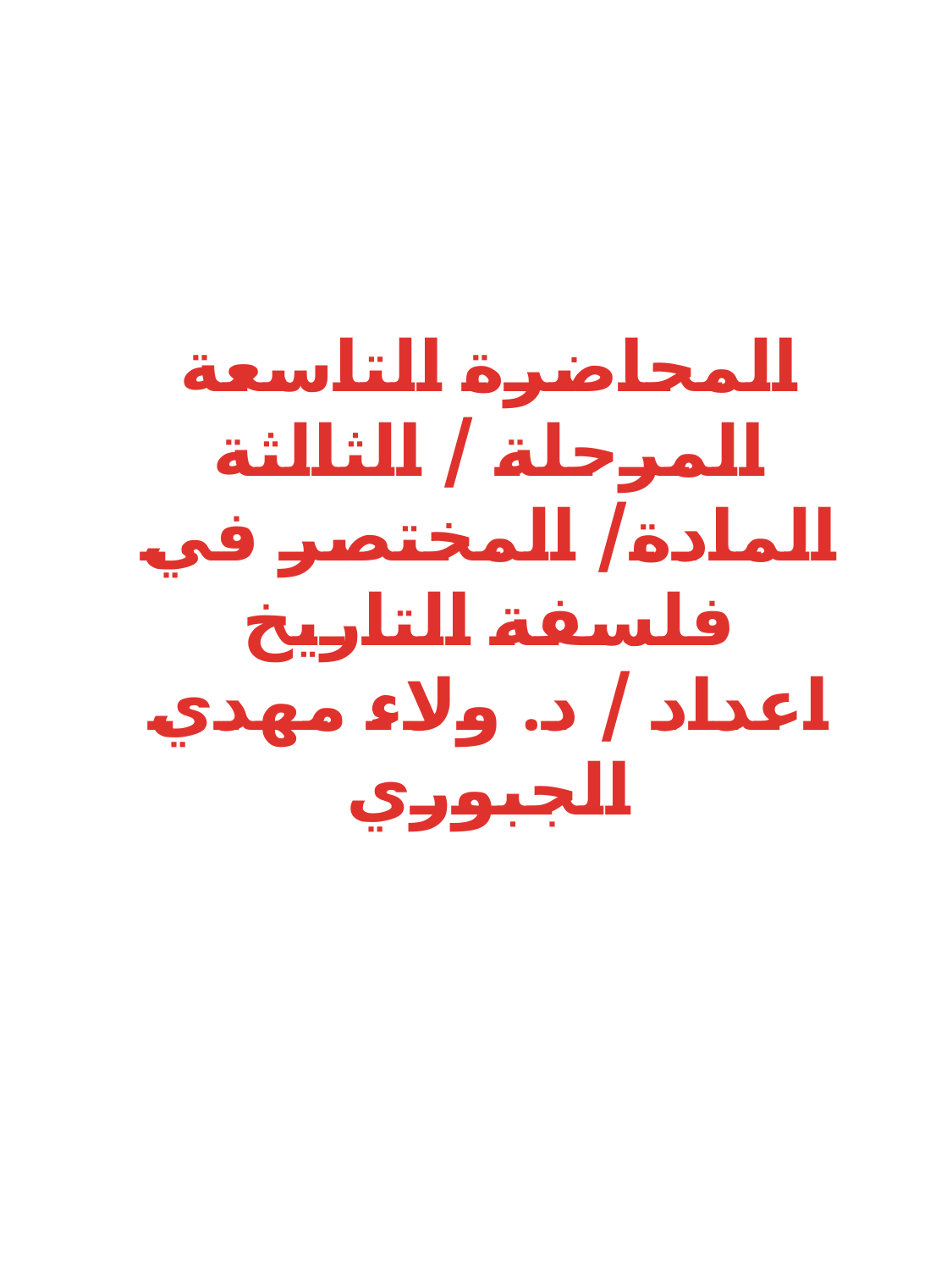

المحاضرة التاسعة
المرحلة / الثالثة
المادة/ المختصر في فلسفة التاريخ
اعداد / د. ولاء مهدي الجبوري